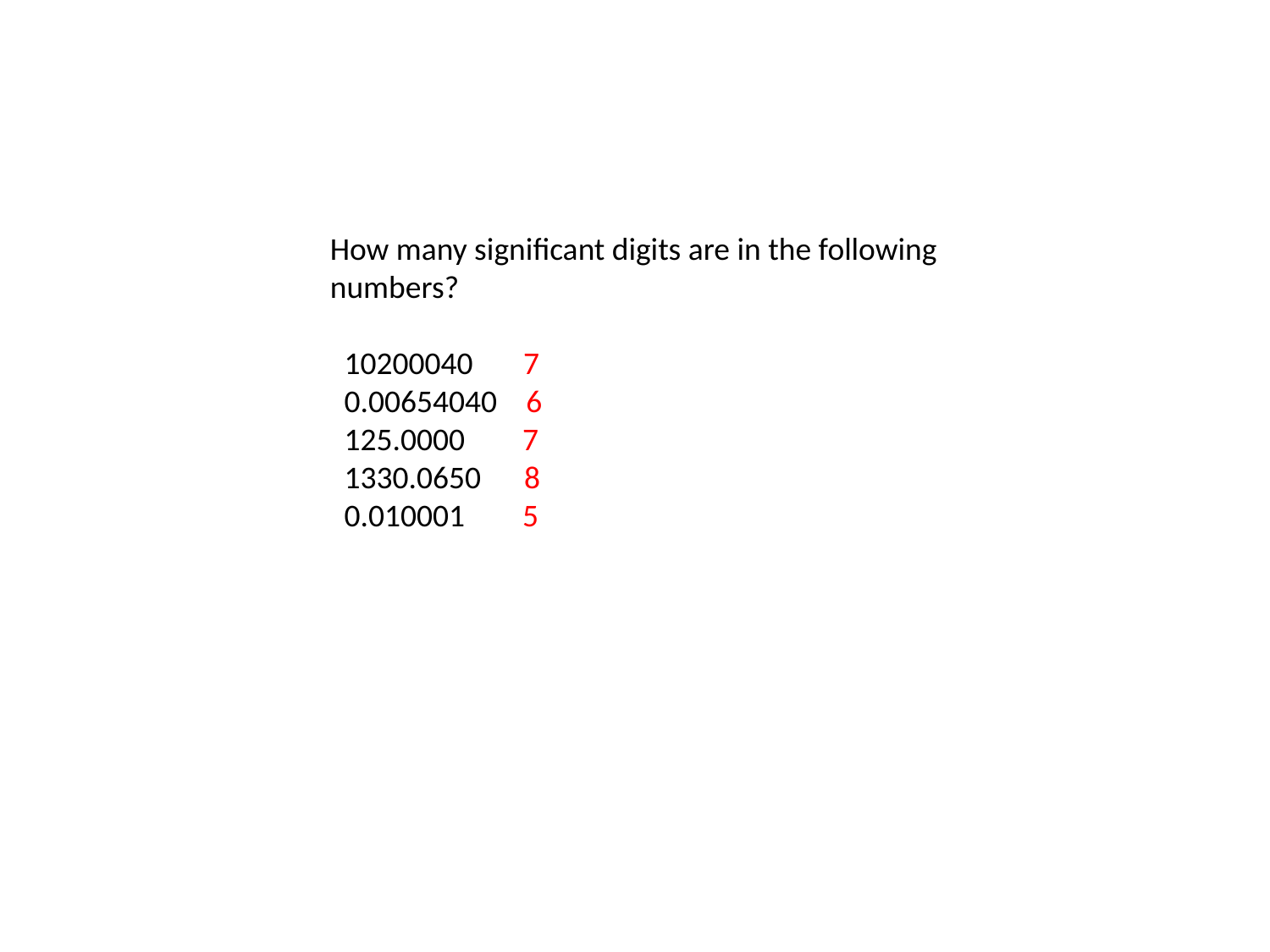

How many significant digits are in the following numbers?

  10200040       7
  0.00654040    6
  125.0000        7
  1330.0650      8
  0.010001        5